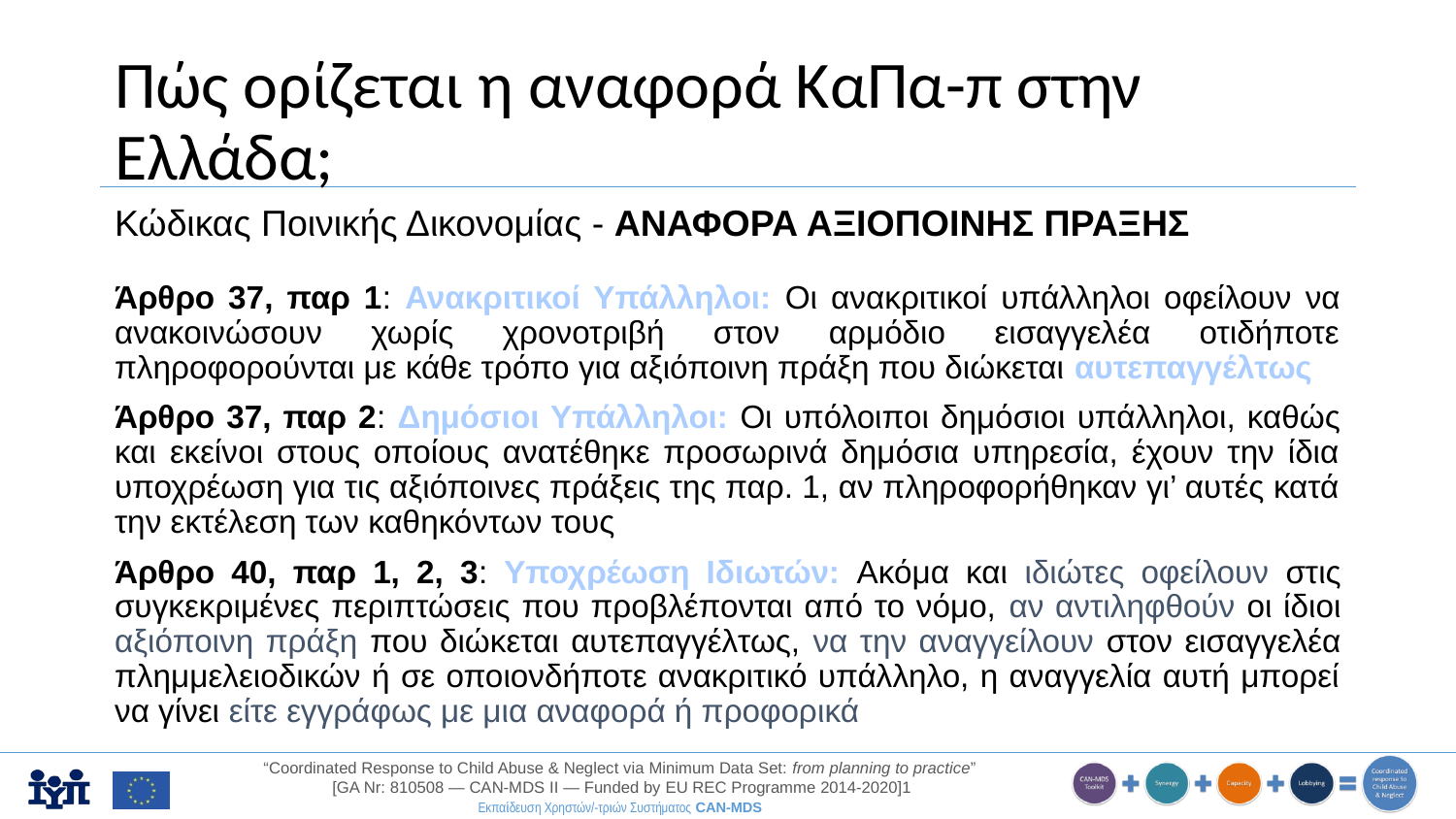

# Πώς ορίζεται η αναφορά ΚαΠα-π στην Ελλάδα;
Κώδικας Ποινικής Δικονομίας - ΑΝΑΦΟΡΑ ΑΞΙΟΠΟΙΝΗΣ ΠΡΑΞΗΣ

Άρθρο 37, παρ 1: Ανακριτικοί Υπάλληλοι: Οι ανακριτικοί υπάλληλοι οφείλουν να ανακοινώσουν χωρίς χρονοτριβή στον αρμόδιο εισαγγελέα οτιδήποτε πληροφορούνται με κάθε τρόπο για αξιόποινη πράξη που διώκεται αυτεπαγγέλτως
Άρθρο 37, παρ 2: Δημόσιοι Υπάλληλοι: Οι υπόλοιποι δημόσιοι υπάλληλοι, καθώς και εκείνοι στους οποίους ανατέθηκε προσωρινά δημόσια υπηρεσία, έχουν την ίδια υποχρέωση για τις αξιόποινες πράξεις της παρ. 1, αν πληροφορήθηκαν γι’ αυτές κατά την εκτέλεση των καθηκόντων τους
Άρθρο 40, παρ 1, 2, 3: Υποχρέωση Ιδιωτών: Ακόμα και ιδιώτες οφείλουν στις συγκεκριμένες περιπτώσεις που προβλέπονται από το νόμο, αν αντιληφθούν οι ίδιοι αξιόποινη πράξη που διώκεται αυτεπαγγέλτως, να την αναγγείλουν στον εισαγγελέα πλημμελειοδικών ή σε οποιονδήποτε ανακριτικό υπάλληλο, η αναγγελία αυτή μπορεί να γίνει είτε εγγράφως με μια αναφορά ή προφορικά